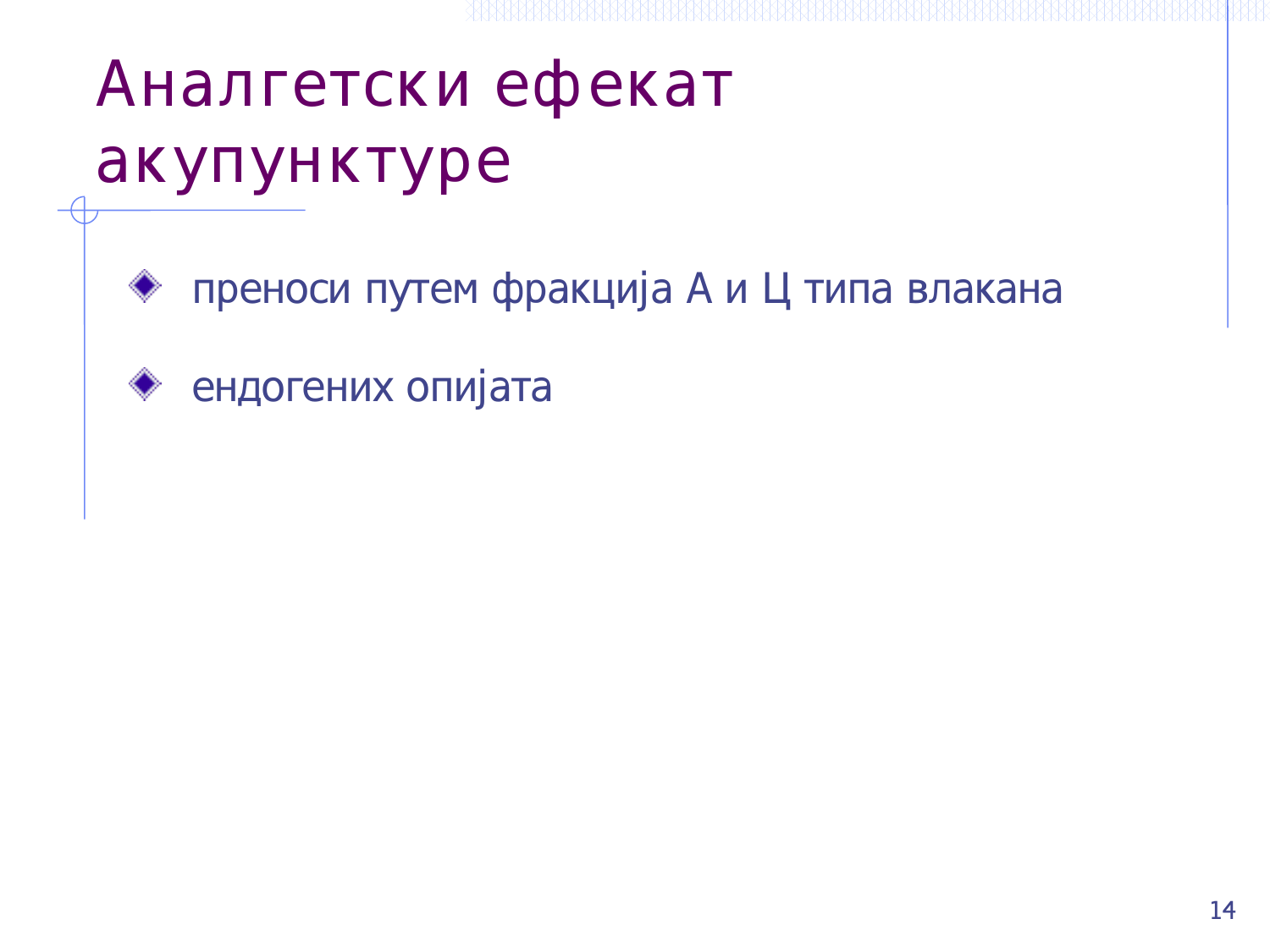

# Аналгетски ефекат акупунктуре
преноси путем фракција А и Ц типа влакана

ендогених опијата

14